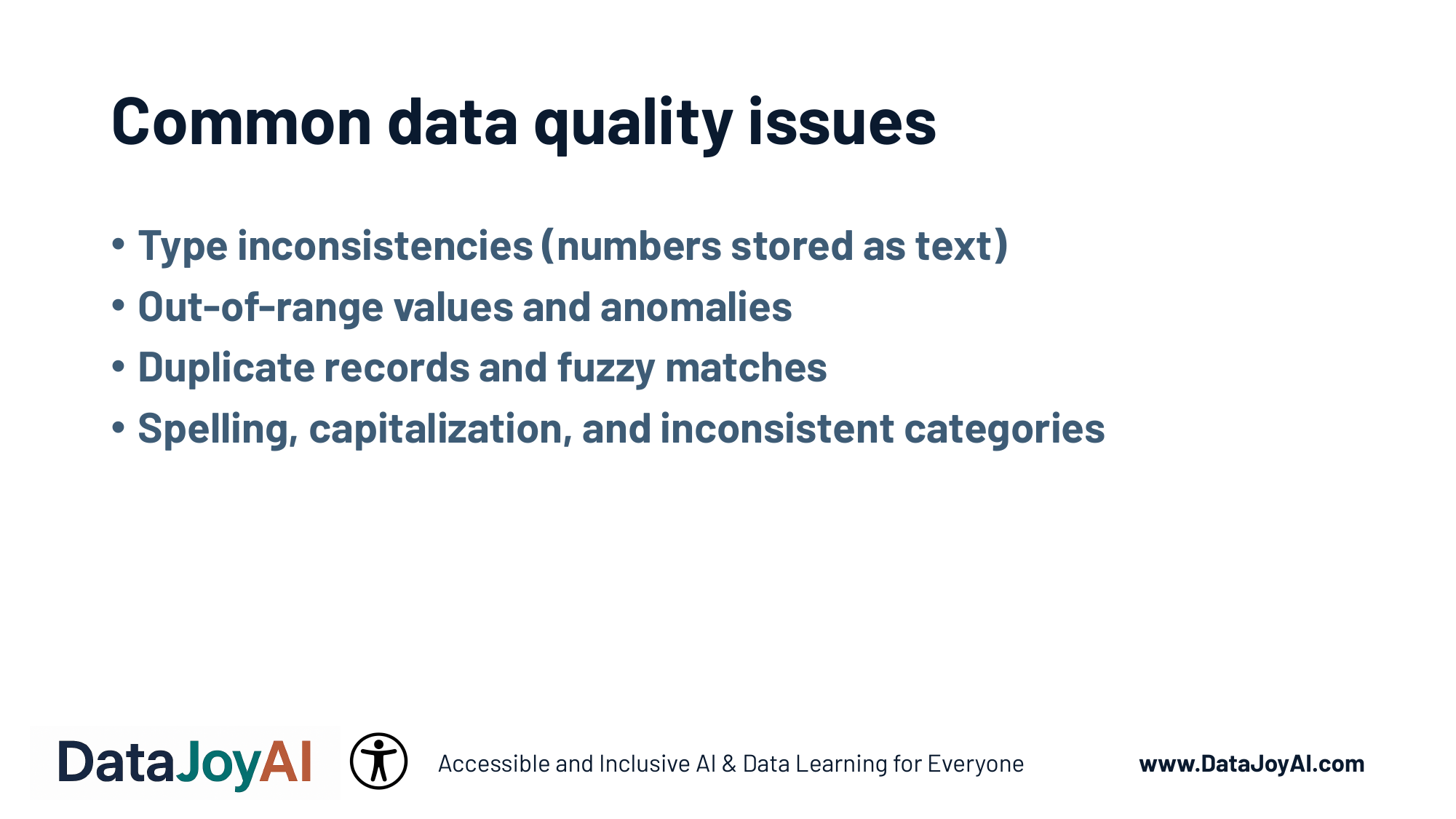

# Common data quality issues
Type inconsistencies (numbers stored as text)
Out-of-range values and anomalies
Duplicate records and fuzzy matches
Spelling, capitalization, and inconsistent categories